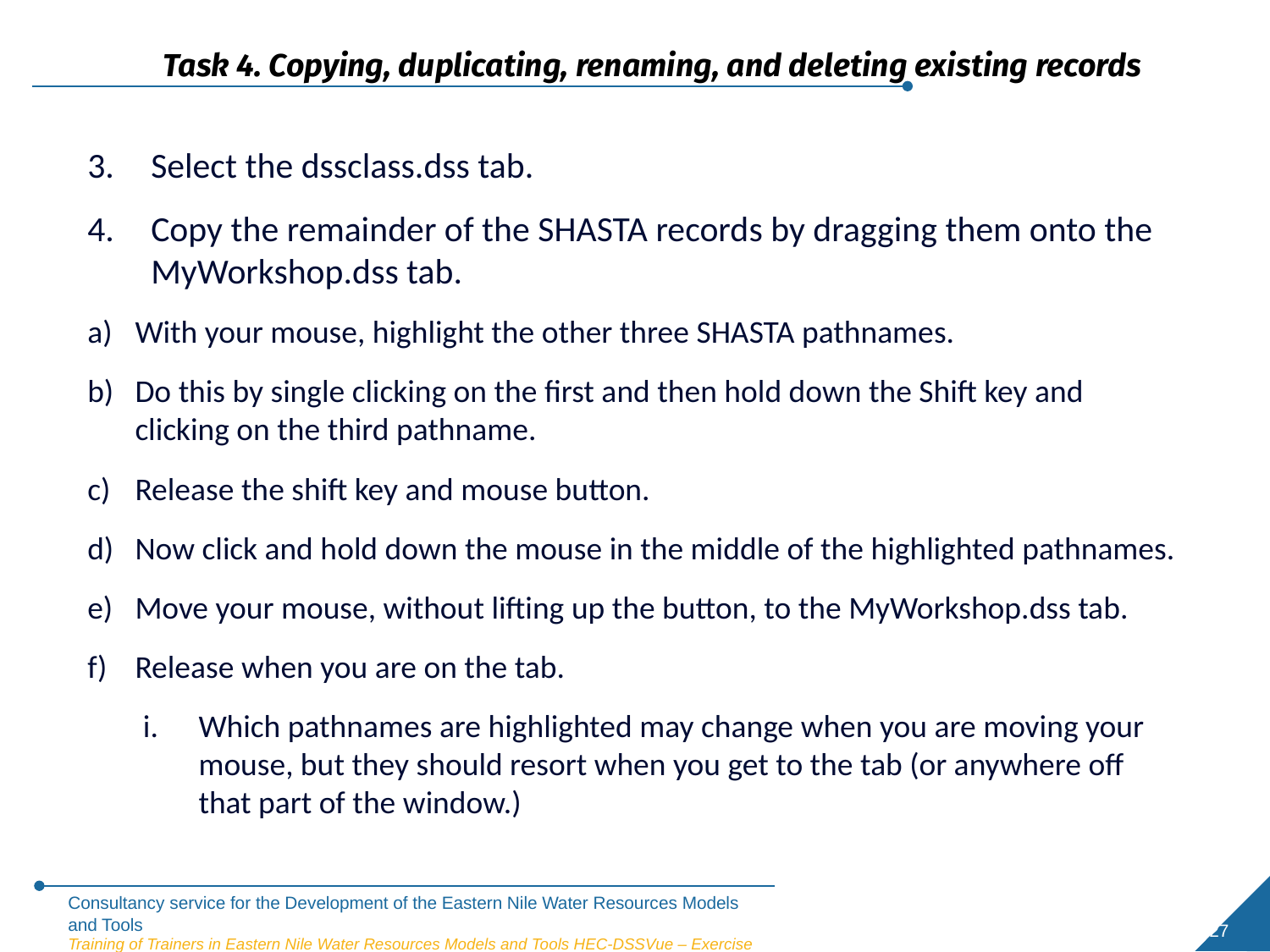

Task 4. Copying, duplicating, renaming, and deleting existing records
Select the dssclass.dss tab.
Copy the remainder of the SHASTA records by dragging them onto the MyWorkshop.dss tab.
With your mouse, highlight the other three SHASTA pathnames.
Do this by single clicking on the first and then hold down the Shift key and clicking on the third pathname.
Release the shift key and mouse button.
Now click and hold down the mouse in the middle of the highlighted pathnames.
Move your mouse, without lifting up the button, to the MyWorkshop.dss tab.
Release when you are on the tab.
Which pathnames are highlighted may change when you are moving your mouse, but they should resort when you get to the tab (or anywhere off that part of the window.)